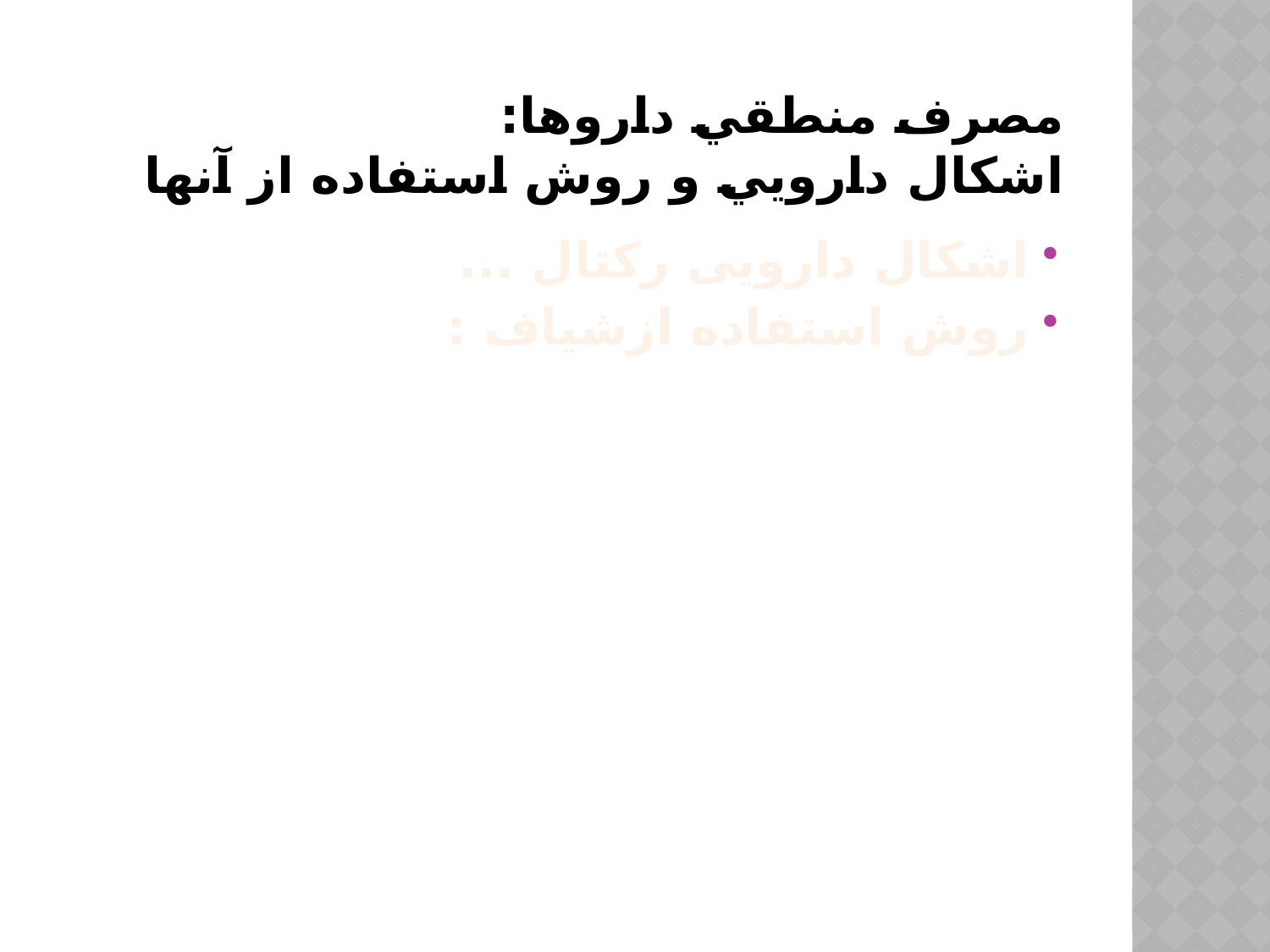

# مصرف منطقي داروها: اشكال دارويي و روش استفاده از آنها
اشکال دارویی رکتال ...
روش استفاده ازشیاف :